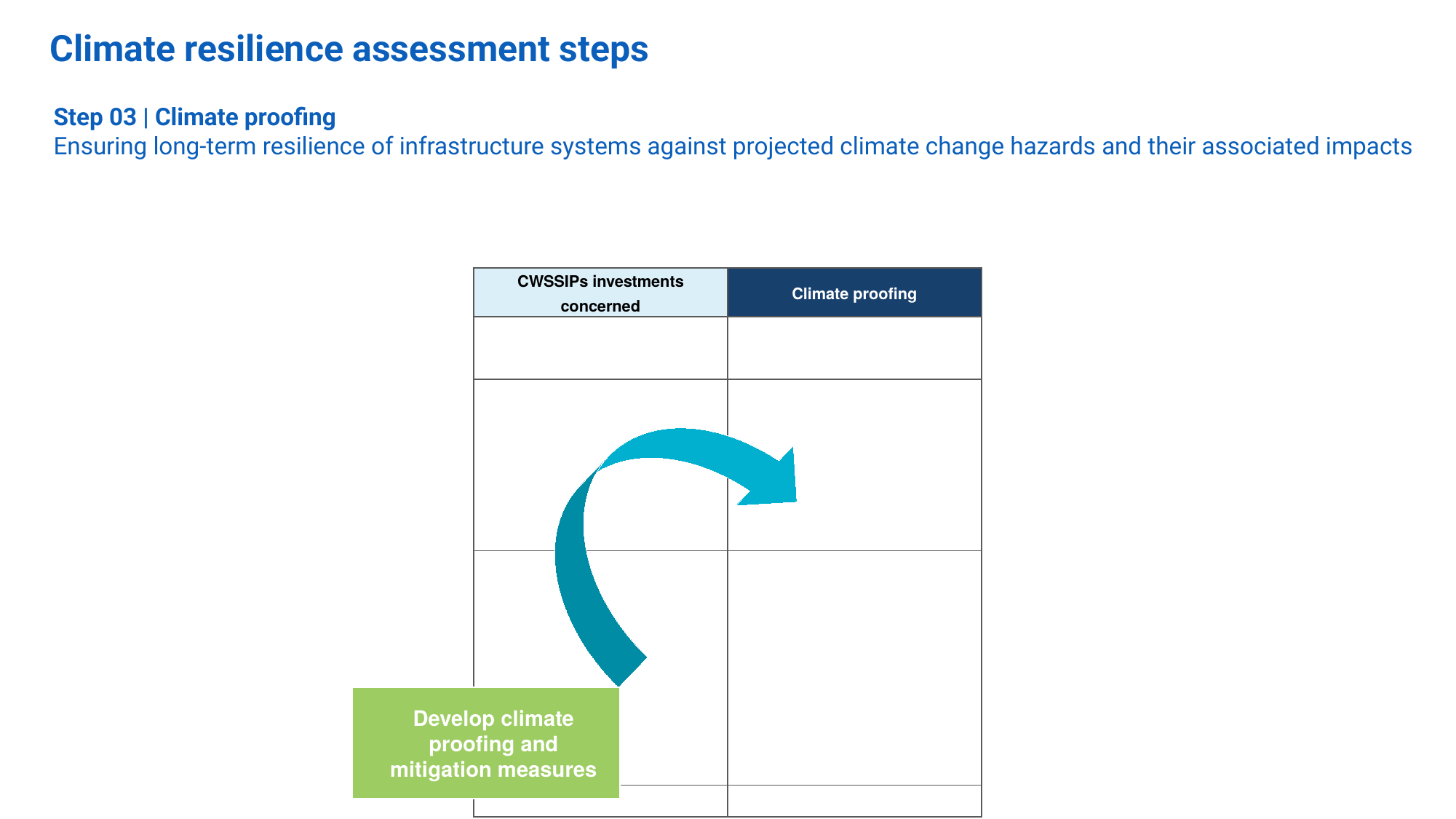

Climate resilience assessment steps
Step 03 | Climate proofing
Ensuring long-term resilience of infrastructure systems against projected climate change hazards and their associated impacts
| CWSSIPs investments concerned | Climate proofing |
| --- | --- |
|  |  |
|  |  |
|  |  |
|  |  |

Develop climate proofing and mitigation measures
54